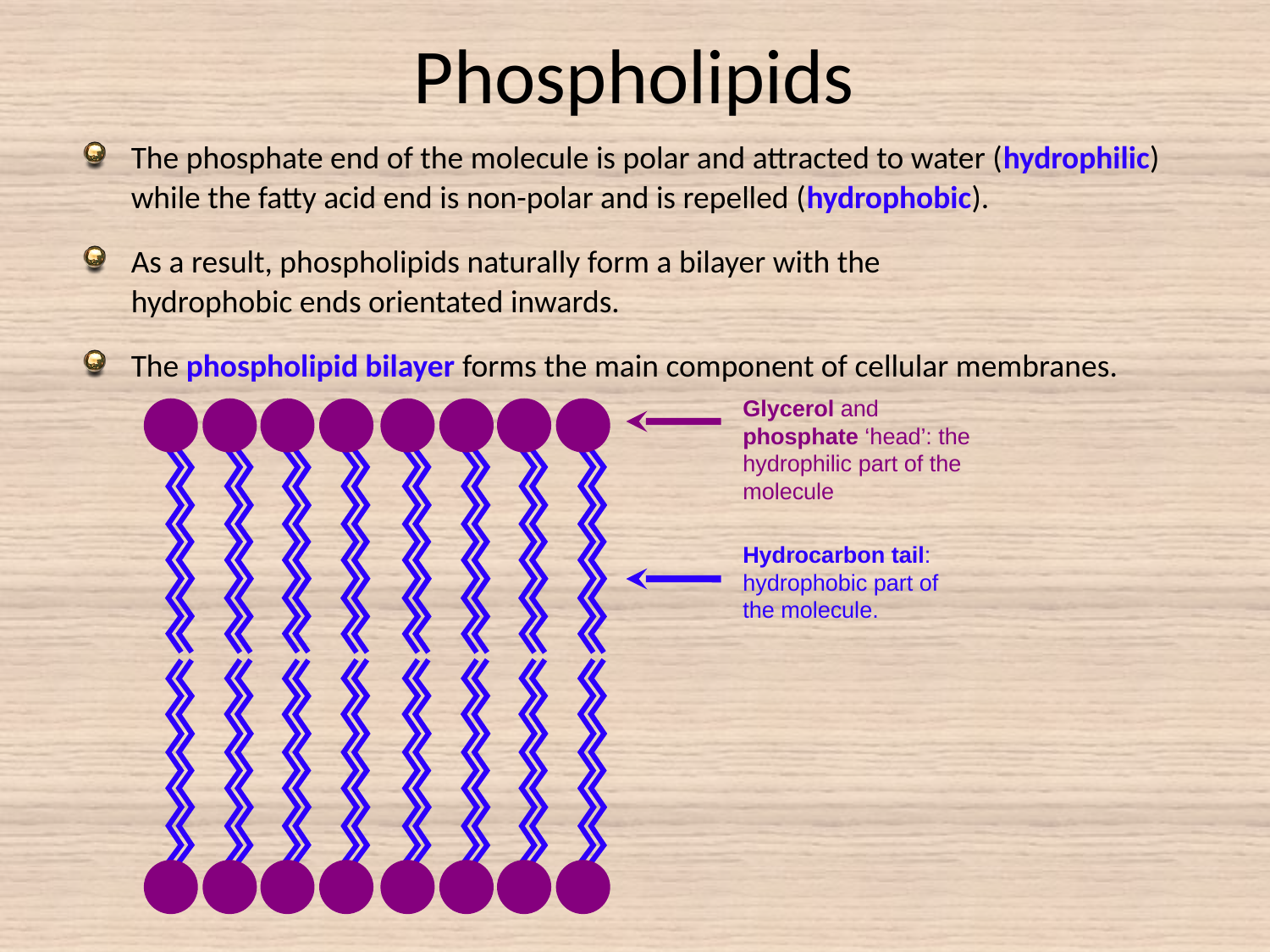

# Phospholipids
The phosphate end of the molecule is polar and attracted to water (hydrophilic) while the fatty acid end is non-polar and is repelled (hydrophobic).
As a result, phospholipids naturally form a bilayer with the
hydrophobic ends orientated inwards.
The phospholipid bilayer forms the main component of cellular membranes.
Glycerol and phosphate ‘head’: the hydrophilic part of the molecule

Hydrocarbon tail: hydrophobic part of the molecule.